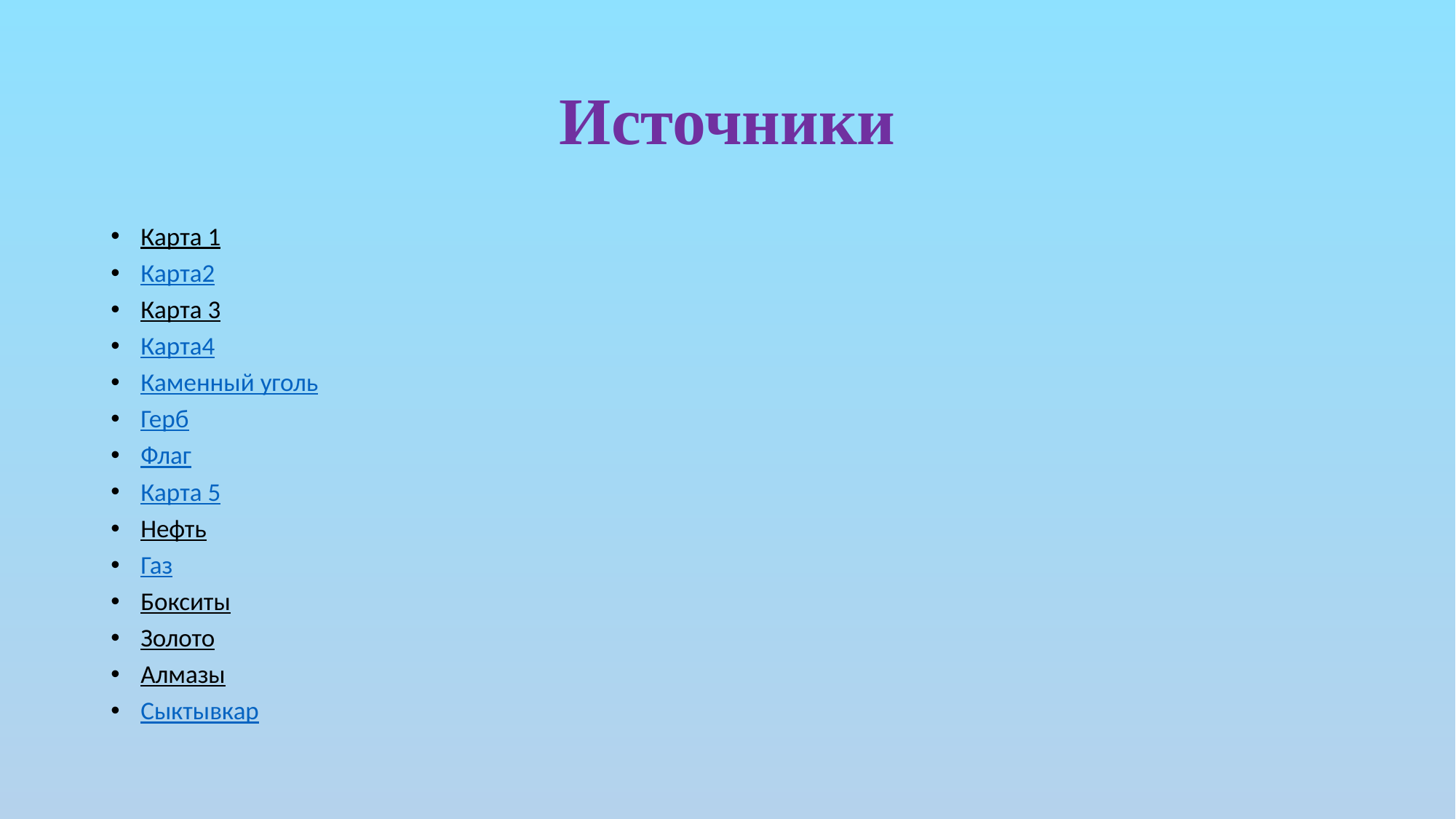

# Источники
Карта 1
Карта2
Карта 3
Карта4
Каменный уголь
Герб
Флаг
Карта 5
Нефть
Газ
Бокситы
Золото
Алмазы
Сыктывкар